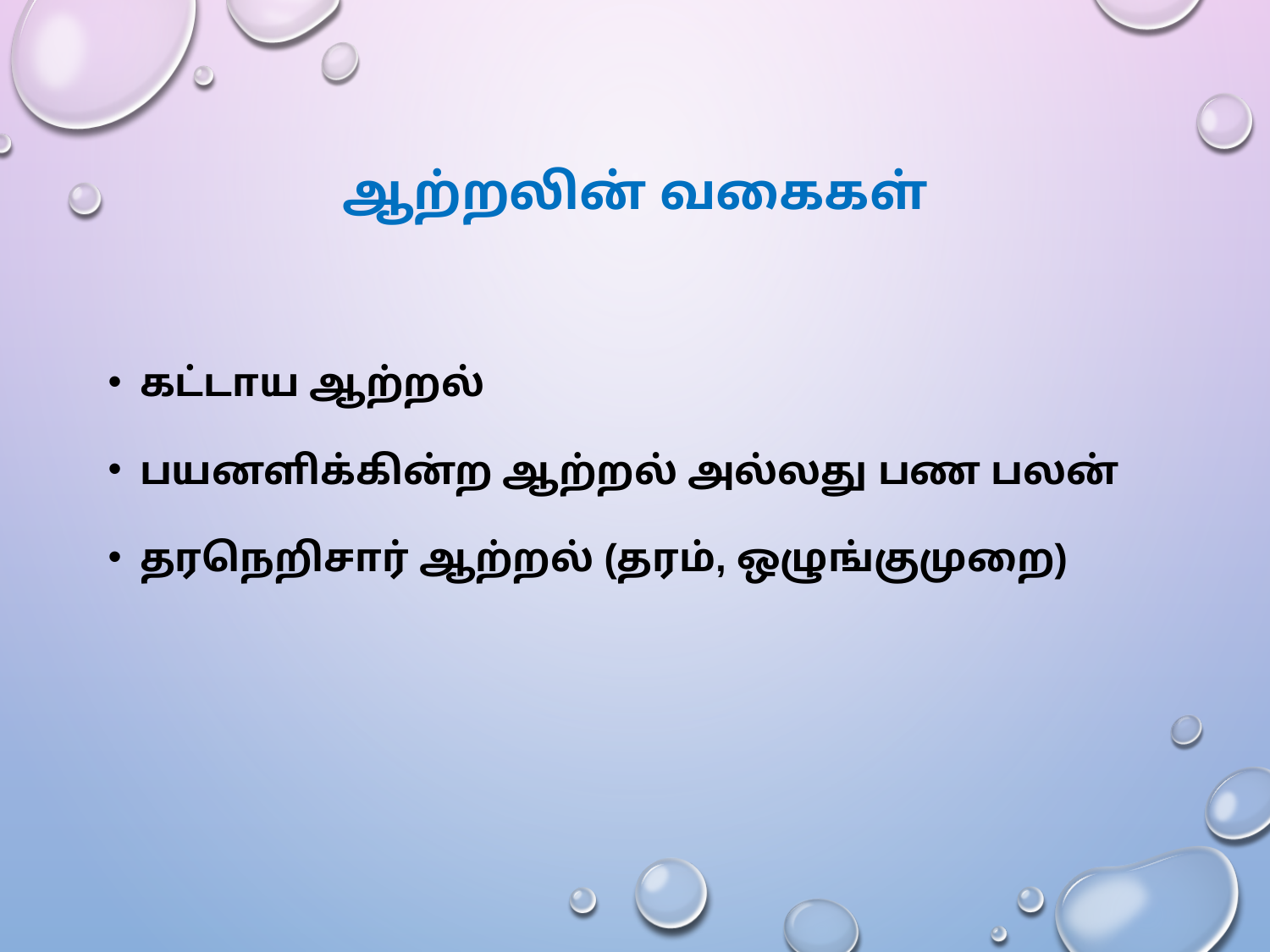

# ஆற்றலின் வகைகள்
கட்டாய ஆற்றல்
பயனளிக்கின்ற ஆற்றல் அல்லது பண பலன்
தரநெறிசார் ஆற்றல் (தரம், ஒழுங்குமுறை)